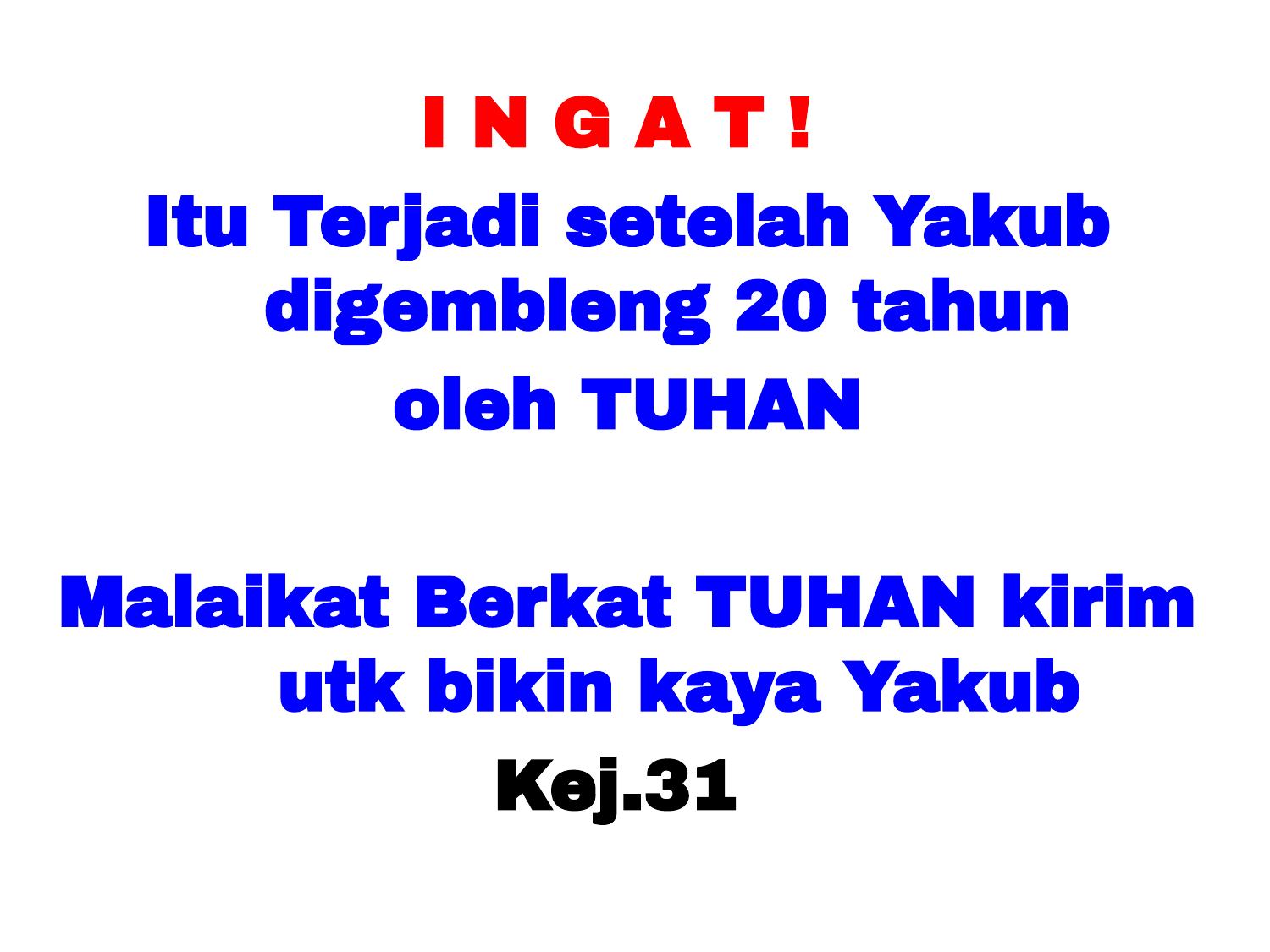

I N G A T !
Itu Terjadi setelah Yakub digembleng 20 tahun
oleh TUHAN

Malaikat Berkat TUHAN kirim utk bikin kaya Yakub
Kej.31